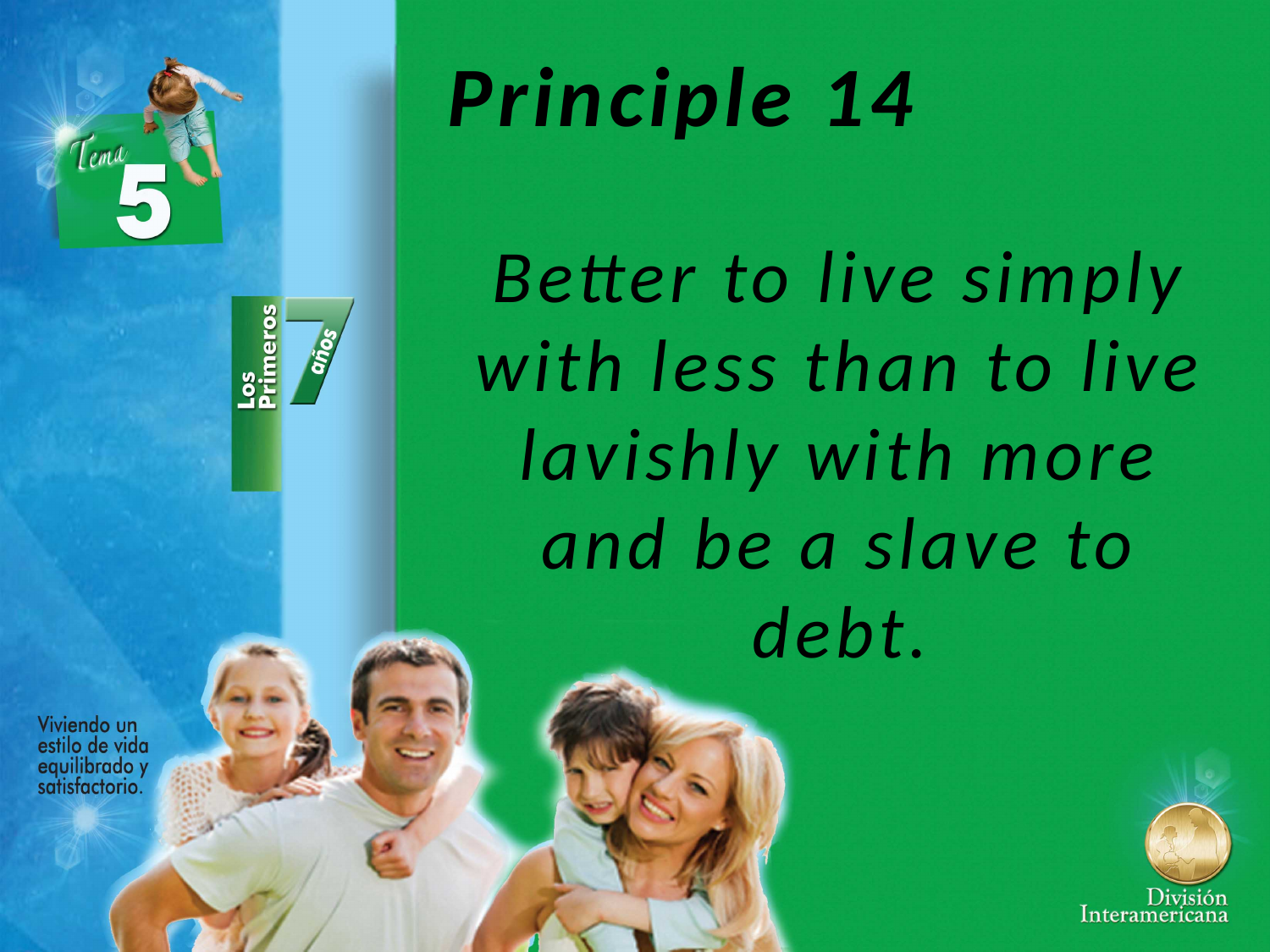

Principle 14

Better to live simply with less than to live lavishly with more and be a slave to debt.